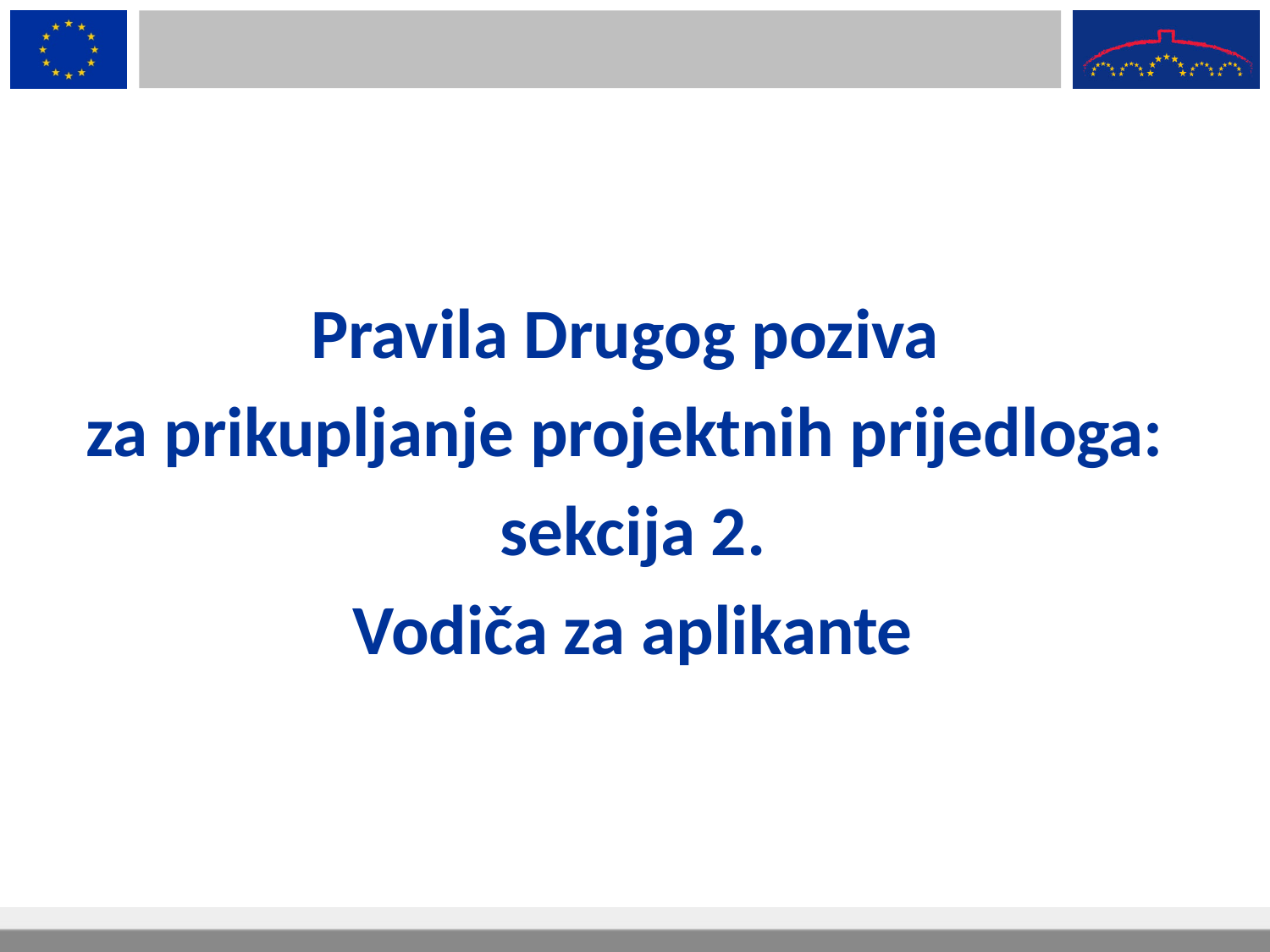

Pravila Drugog poziva
za prikupljanje projektnih prijedloga:
sekcija 2.
Vodiča za aplikante